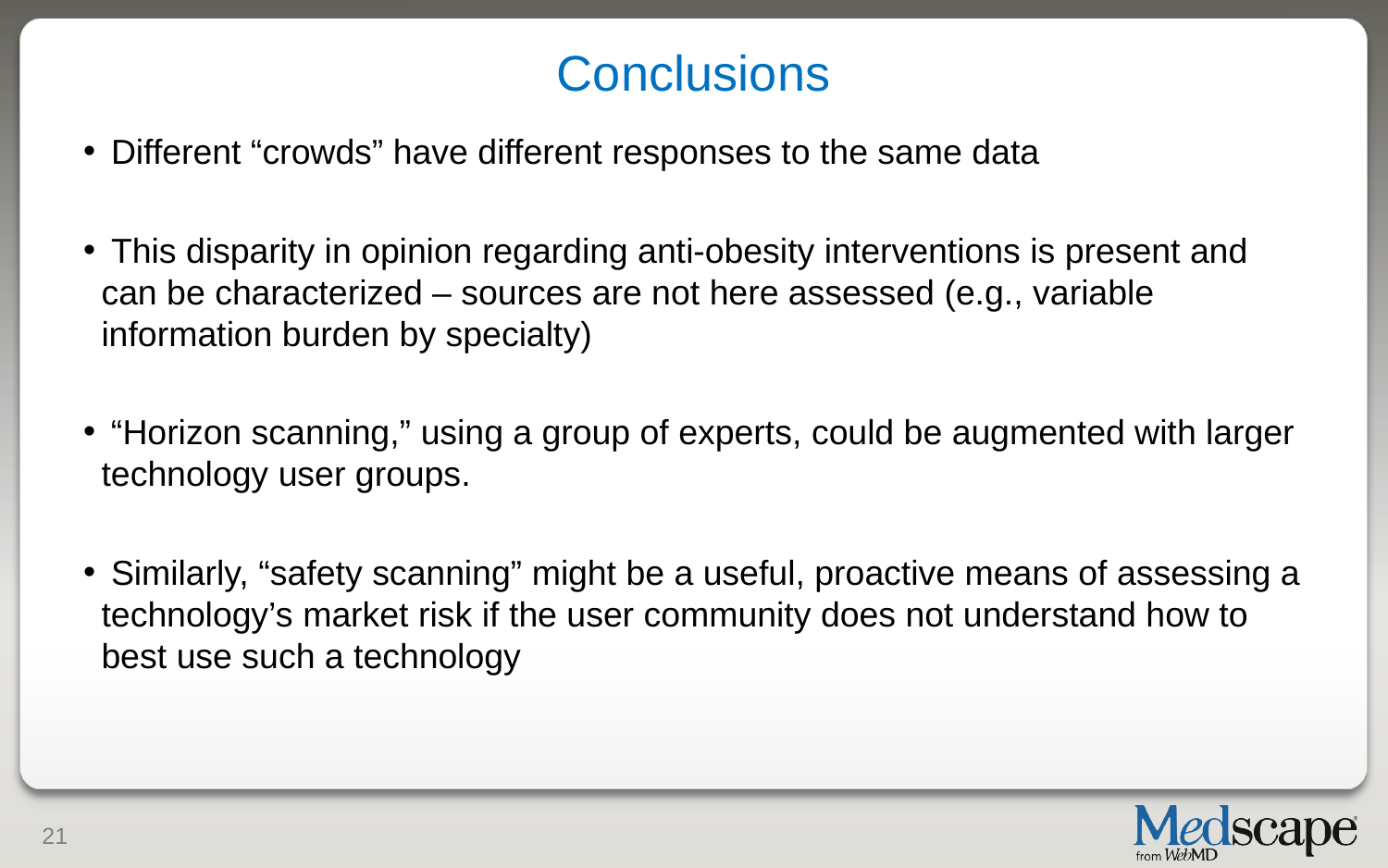

# Conclusions
 Different “crowds” have different responses to the same data

 This disparity in opinion regarding anti-obesity interventions is present and can be characterized – sources are not here assessed (e.g., variable information burden by specialty)

 “Horizon scanning,” using a group of experts, could be augmented with larger technology user groups.

 Similarly, “safety scanning” might be a useful, proactive means of assessing a technology’s market risk if the user community does not understand how to best use such a technology